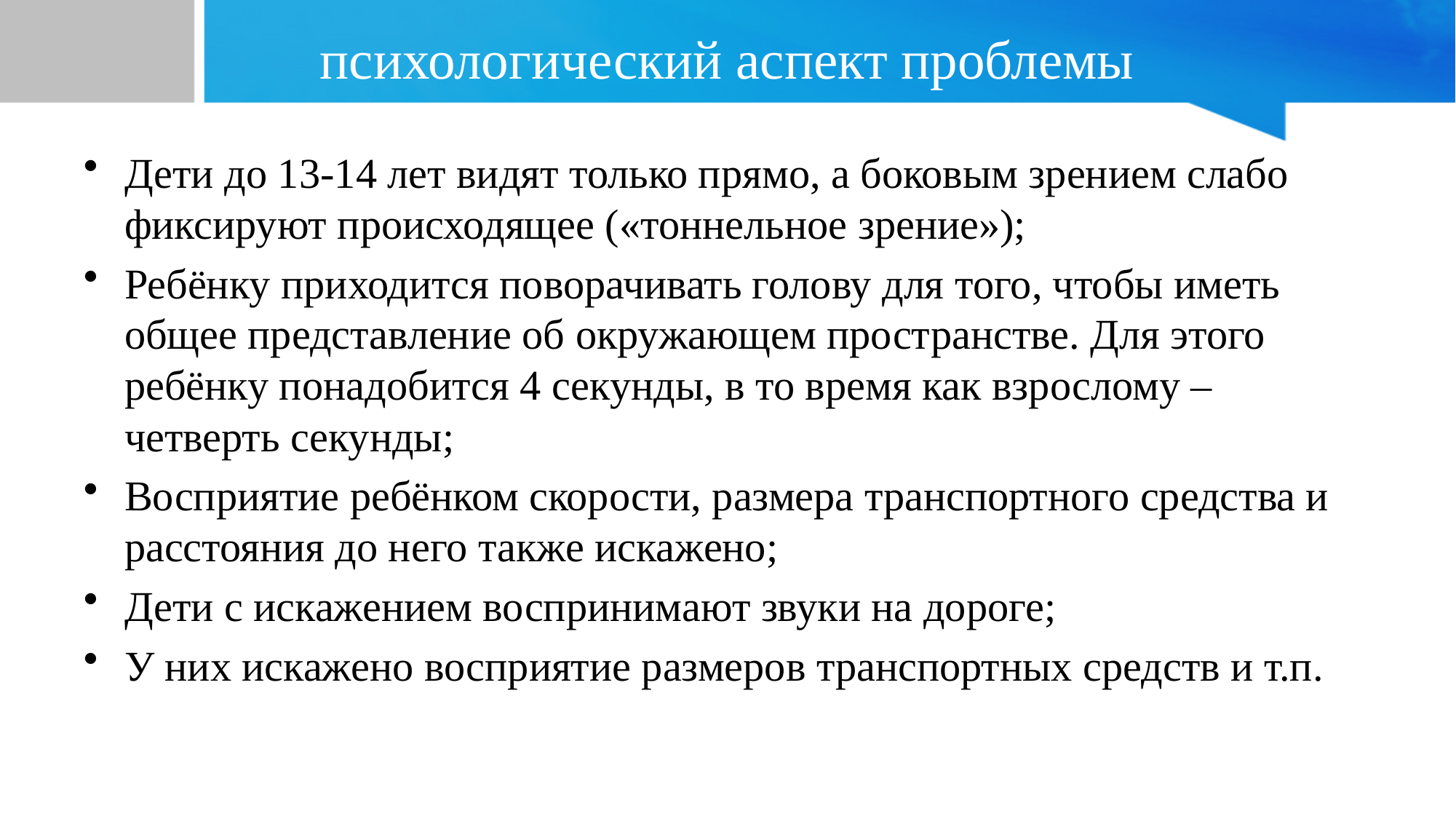

# психологический аспект проблемы
Дети до 13-14 лет видят только прямо, а боковым зрением слабо фиксируют происходящее («тоннельное зрение»);
Ребёнку приходится поворачивать голову для того, чтобы иметь общее представление об окружающем пространстве. Для этого ребёнку понадобится 4 секунды, в то время как взрослому – четверть секунды;
Восприятие ребёнком скорости, размера транспортного средства и расстояния до него также искажено;
Дети с искажением воспринимают звуки на дороге;
У них искажено восприятие размеров транспортных средств и т.п.